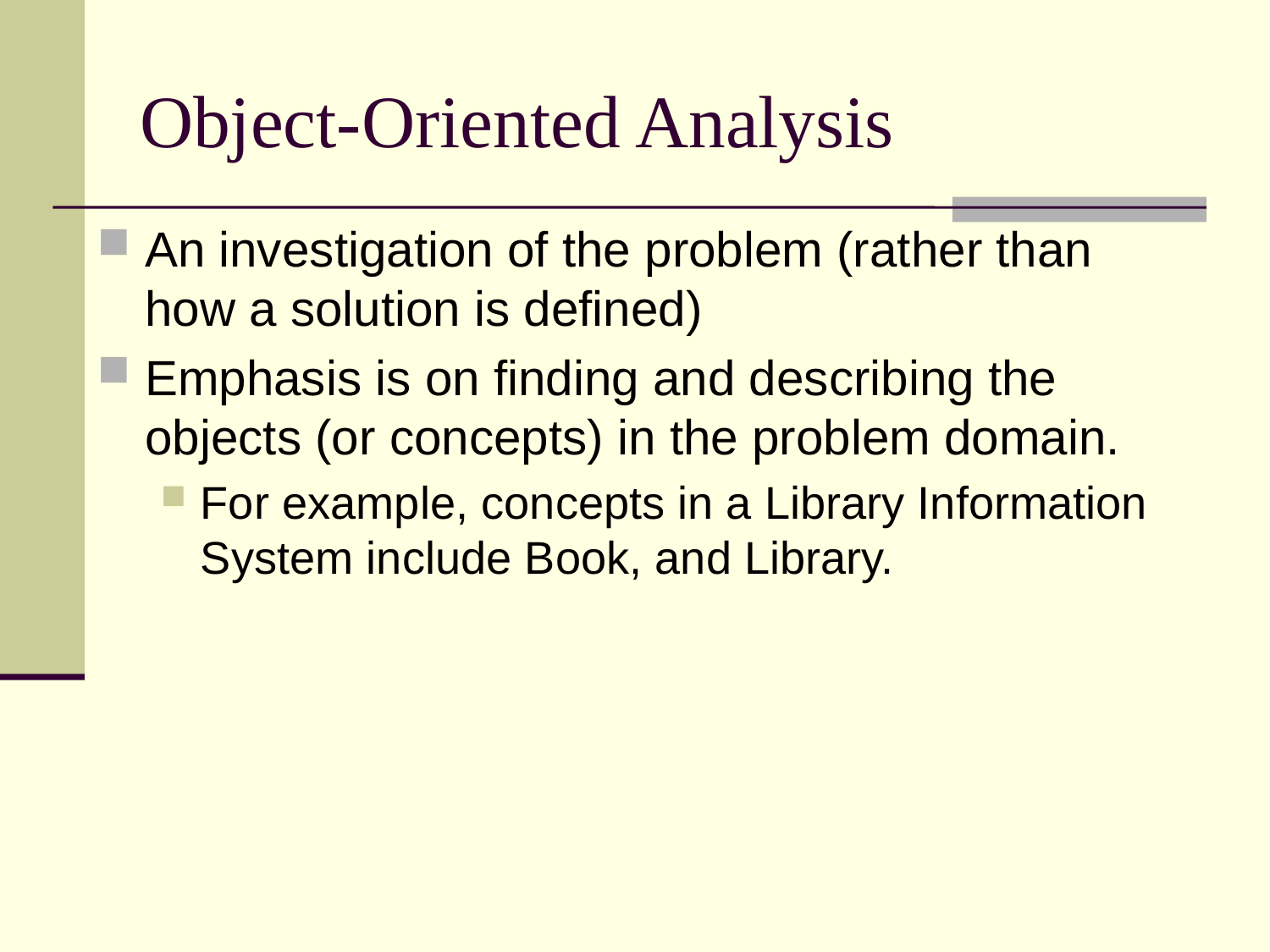

# Object-Oriented Analysis
An investigation of the problem (rather than how a solution is defined)
Emphasis is on finding and describing the objects (or concepts) in the problem domain.
For example, concepts in a Library Information System include Book, and Library.